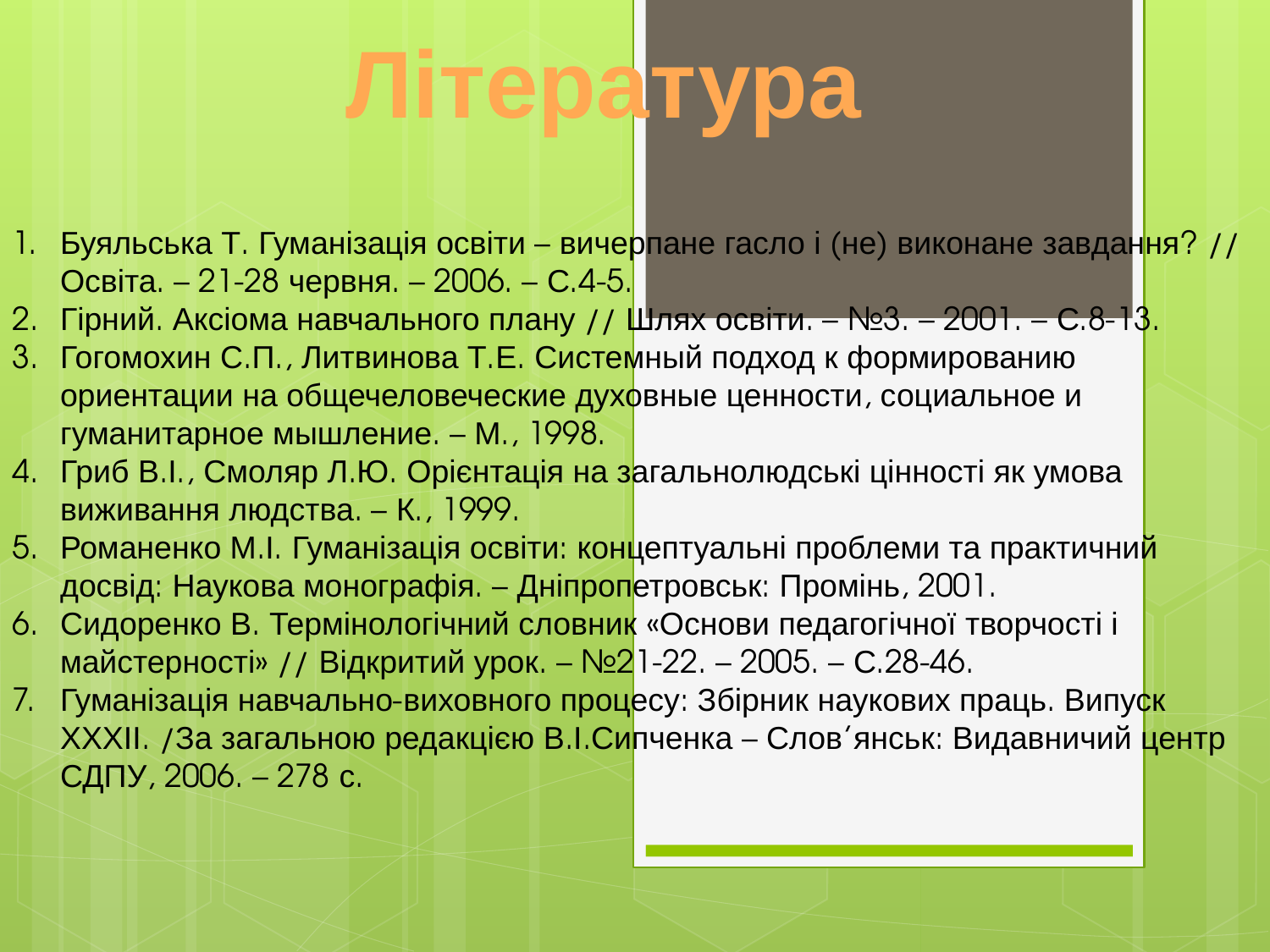

Література
Буяльська Т. Гуманізація освіти – вичерпане гасло і (не) виконане завдання? // Освіта. – 21-28 червня. – 2006. – С.4-5.
Гірний. Аксіома навчального плану // Шлях освіти. – №3. – 2001. – С.8-13.
Гогомохин С.П., Литвинова Т.Е. Системный подход к формированию ориентации на общечеловеческие духовные ценности, социальное и гуманитарное мышление. – М., 1998.
Гриб В.І., Смоляр Л.Ю. Орієнтація на загальнолюдські цінності як умова виживання людства. – К., 1999.
Романенко М.І. Гуманізація освіти: концептуальні проблеми та практичний досвід: Наукова монографія. – Дніпропетровськ: Промінь, 2001.
Сидоренко В. Термінологічний словник «Основи педагогічної творчості і майстерності» // Відкритий урок. – №21-22. – 2005. – С.28-46.
Гуманізація навчально-виховного процесу: Збірник наукових праць. Випуск ХХХІІ. /За загальною редакцією В.І.Сипченка – Слов’янськ: Видавничий центр СДПУ, 2006. – 278 с.